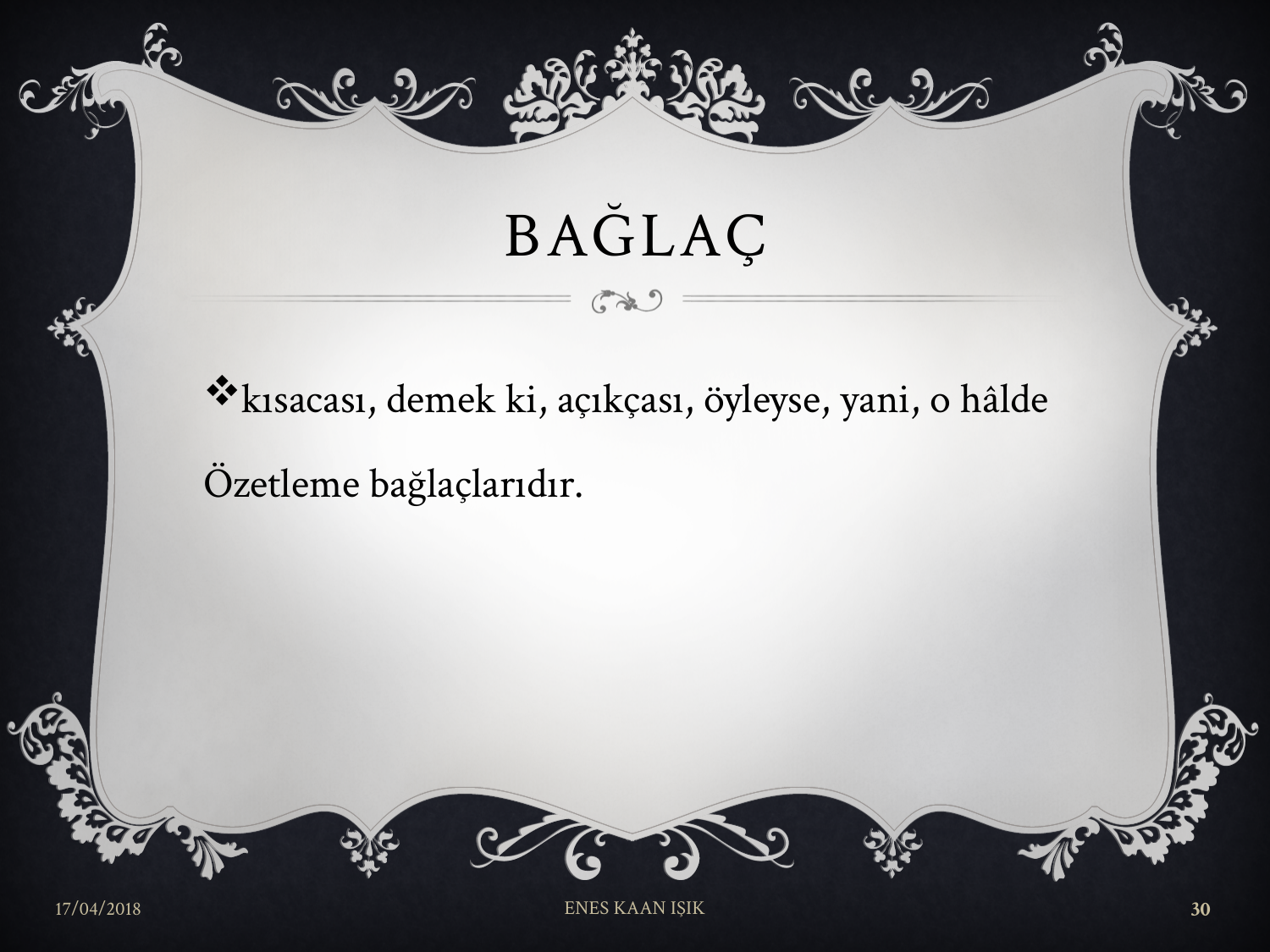

# BAĞLAÇ
kısacası, demek ki, açıkçası, öyleyse, yani, o hâlde
Özetleme bağlaçlarıdır.
17/04/2018
ENES KAAN IŞIK
30